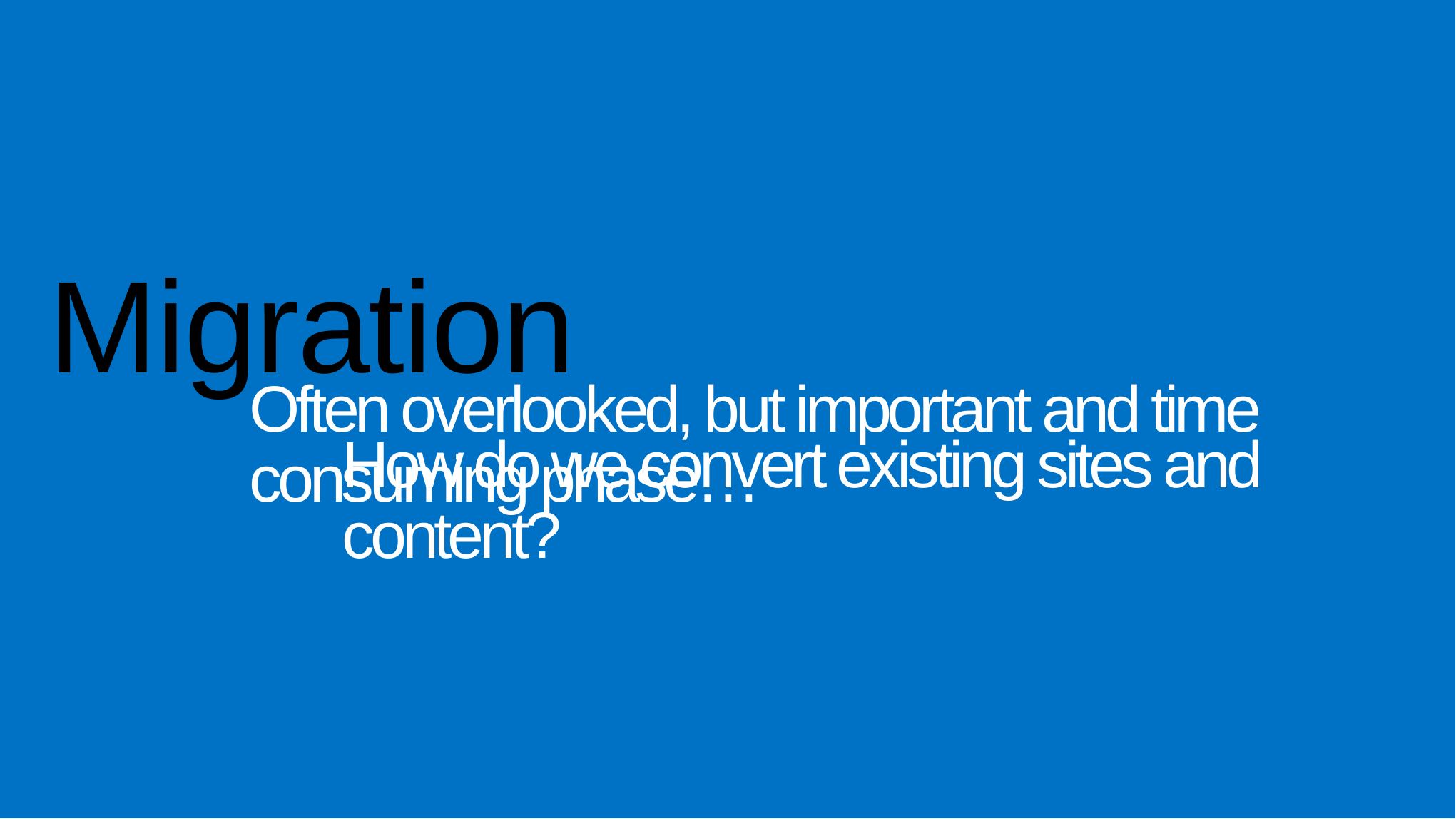

# Migration
Often overlooked, but important and time consuming phase…
How do we convert existing sites and content?